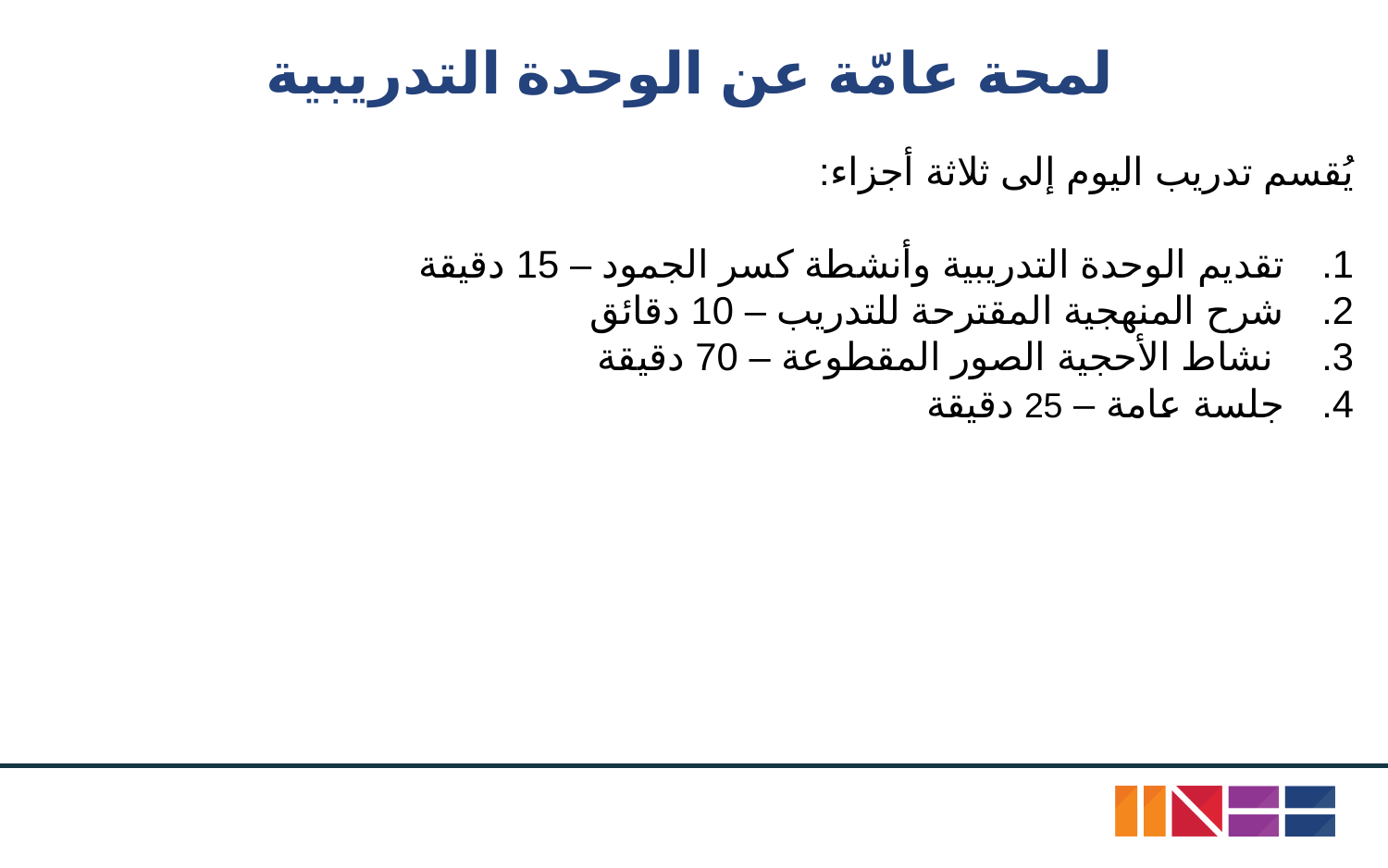

# لمحة عامّة عن الوحدة التدريبية

يُقسم تدريب اليوم إلى ثلاثة أجزاء:

تقديم الوحدة التدريبية وأنشطة كسر الجمود – 15 دقيقة
شرح المنهجية المقترحة للتدريب – 10 دقائق
 نشاط الأحجية الصور المقطوعة – 70 دقيقة
جلسة عامة – 25 دقيقة